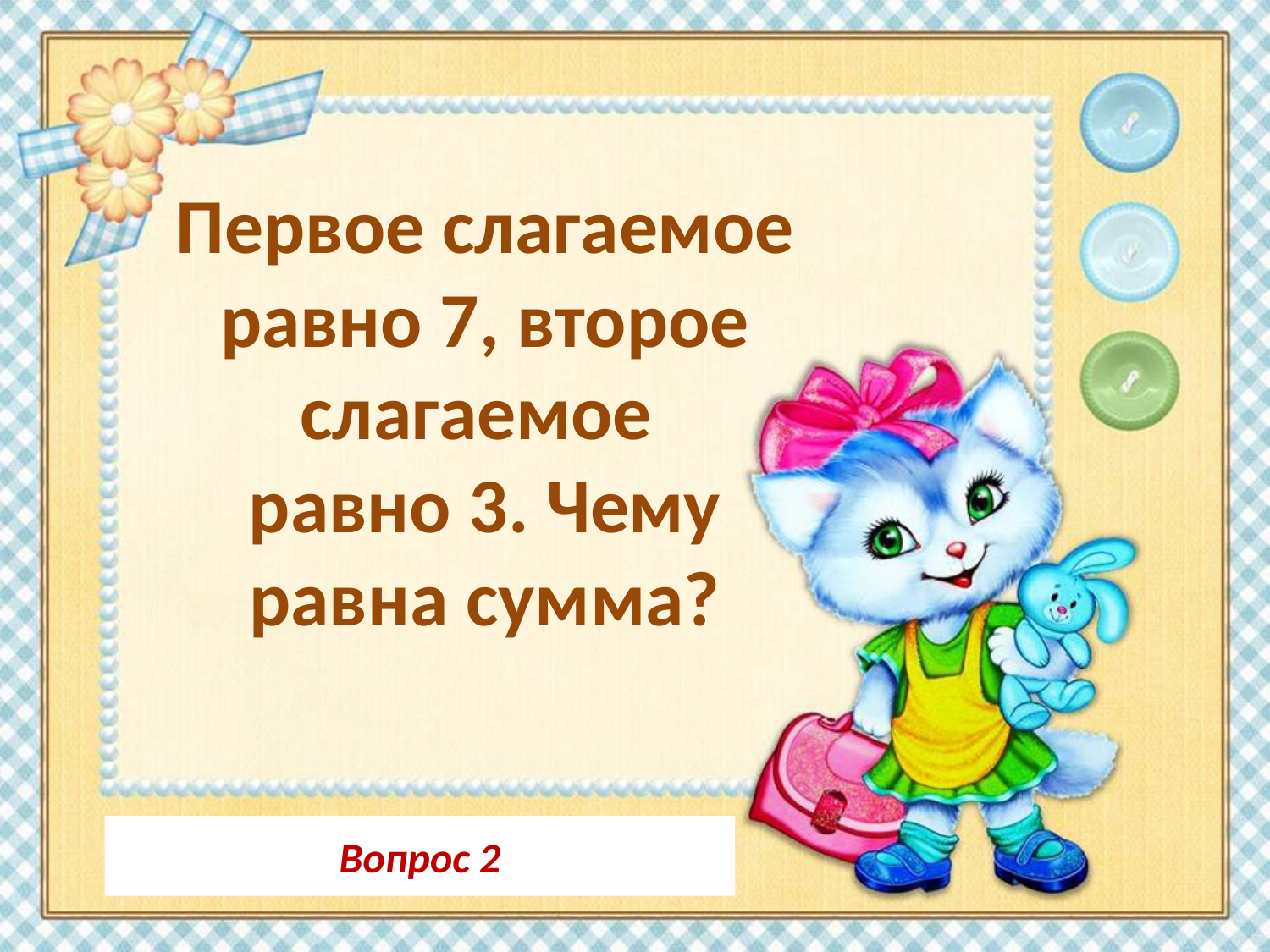

Первое слагаемое равно 7, второе слагаемое
равно 3. Чему равна сумма?
Вопрос 2